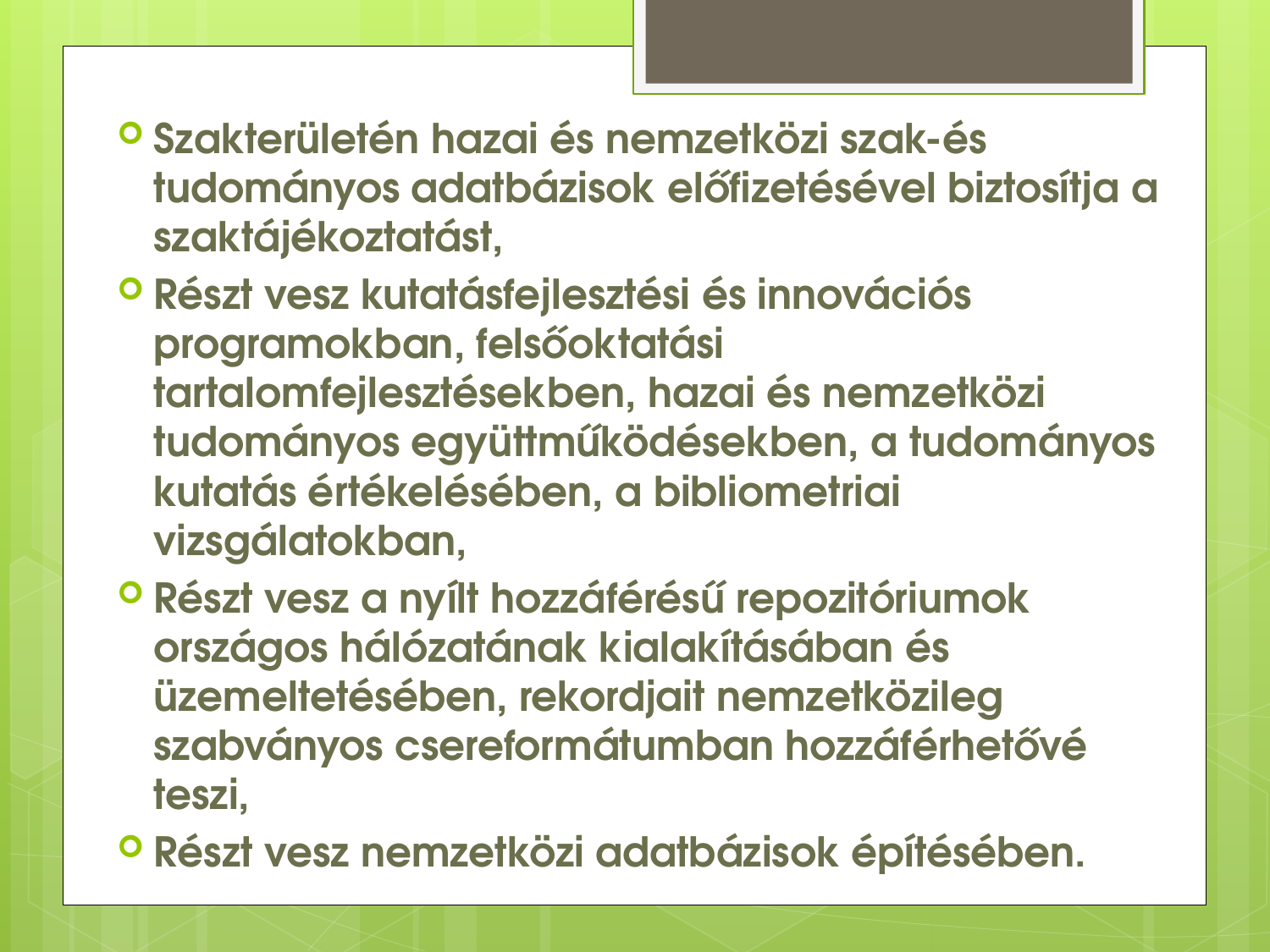

Szakterületén hazai és nemzetközi szak-és tudományos adatbázisok előfizetésével biztosítja a szaktájékoztatást,
Részt vesz kutatásfejlesztési és innovációs programokban, felsőoktatási tartalomfejlesztésekben, hazai és nemzetközi tudományos együttműködésekben, a tudományos kutatás értékelésében, a bibliometriai vizsgálatokban,
Részt vesz a nyílt hozzáférésű repozitóriumok országos hálózatának kialakításában és üzemeltetésében, rekordjait nemzetközileg szabványos csereformátumban hozzáférhetővé teszi,
Részt vesz nemzetközi adatbázisok építésében.